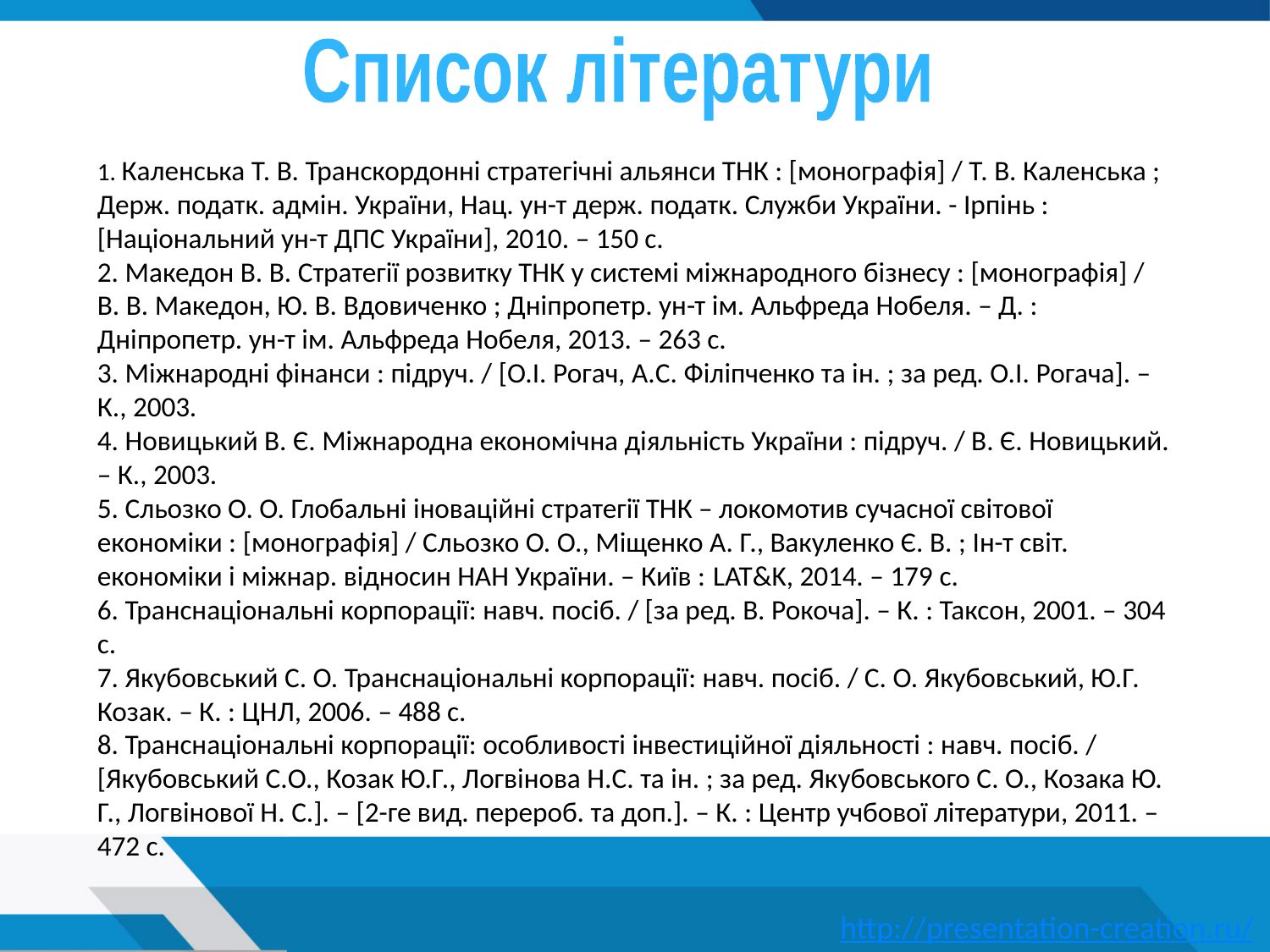

Список літератури
1. Каленська Т. В. Транскордонні стратегічні альянси ТНК : [монографія] / Т. В. Каленська ; Держ. податк. адмін. України, Нац. ун-т держ. податк. Служби України. - Ірпінь : [Національний ун-т ДПС України], 2010. – 150 с.
2. Македон В. В. Стратегії розвитку ТНК у системі міжнародного бізнесу : [монографія] / В. В. Македон, Ю. В. Вдовиченко ; Дніпропетр. ун-т ім. Альфреда Нобеля. – Д. : Дніпропетр. ун-т ім. Альфреда Нобеля, 2013. – 263 с.
3. Міжнародні фінанси : підруч. / [О.І. Рогач, А.С. Філіпченко та ін. ; за ред. О.І. Рогача]. – К., 2003.
4. Новицький В. Є. Міжнародна економічна діяльність України : підруч. / В. Є. Новицький. – К., 2003.
5. Сльозко О. О. Глобальні іноваційні стратегії ТНК – локомотив сучасної світової економіки : [монографія] / Сльозко О. О., Міщенко А. Г., Вакуленко Є. В. ; Ін-т світ. економіки і міжнар. відносин НАН України. – Київ : LAT&K, 2014. – 179 с.
6. Транснаціональні корпорації: навч. посіб. / [за ред. В. Рокоча]. – К. : Таксон, 2001. – 304 с.
7. Якубовський С. О. Транснаціональні корпорації: навч. посіб. / С. О. Якубовський, Ю.Г. Козак. – К. : ЦНЛ, 2006. – 488 с.
8. Транснаціональні корпорації: особливості інвестиційної діяльності : навч. посіб. / [Якубовський С.О., Козак Ю.Г., Логвінова Н.С. та ін. ; за ред. Якубовського С. О., Козака Ю. Г., Логвінової Н. С.]. – [2-ге вид. перероб. та доп.]. – К. : Центр учбової літератури, 2011. – 472 с.